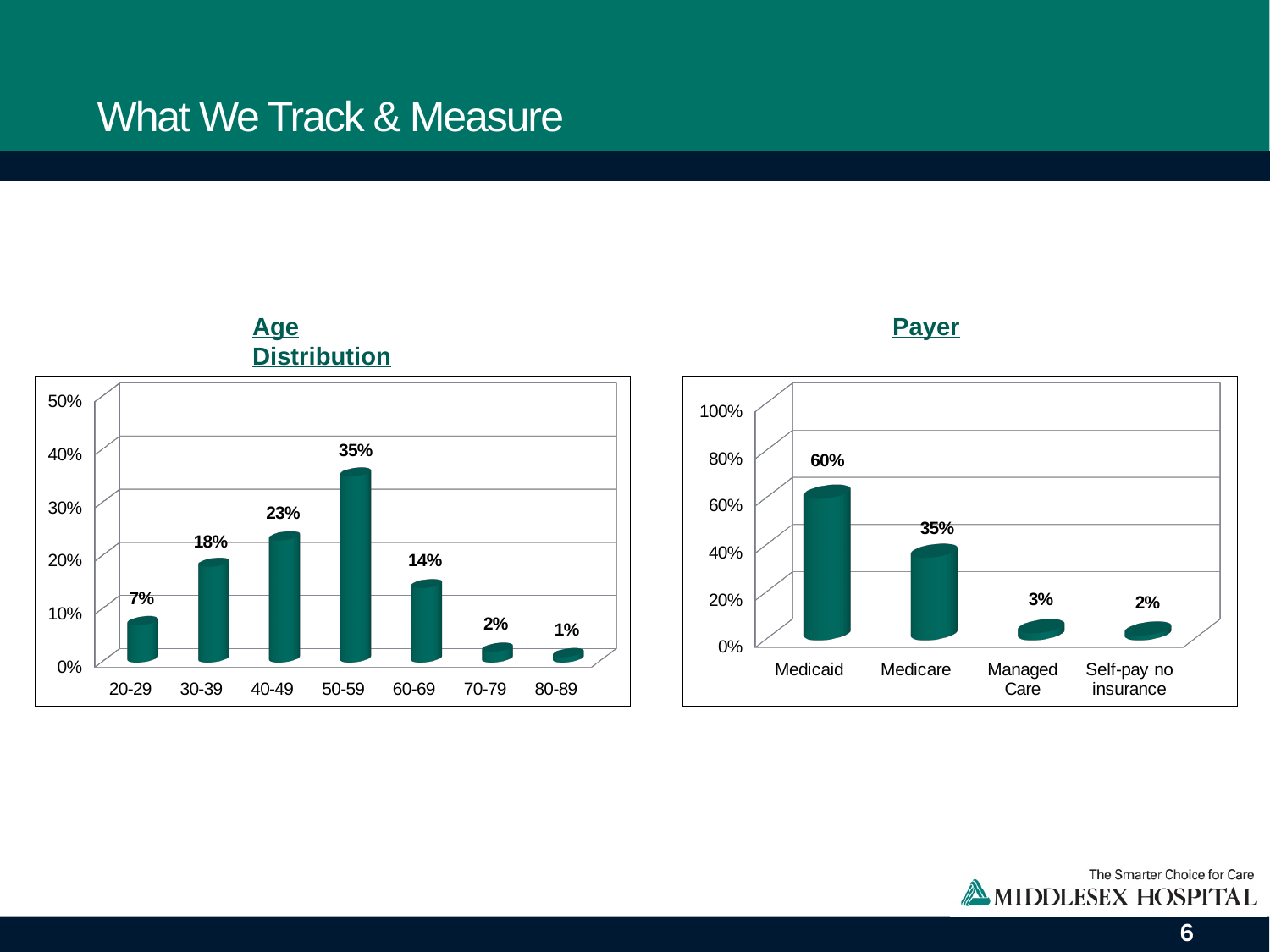

What We Track & Measure
Age Distribution
Payer

[unsupported chart]

[unsupported chart]

6